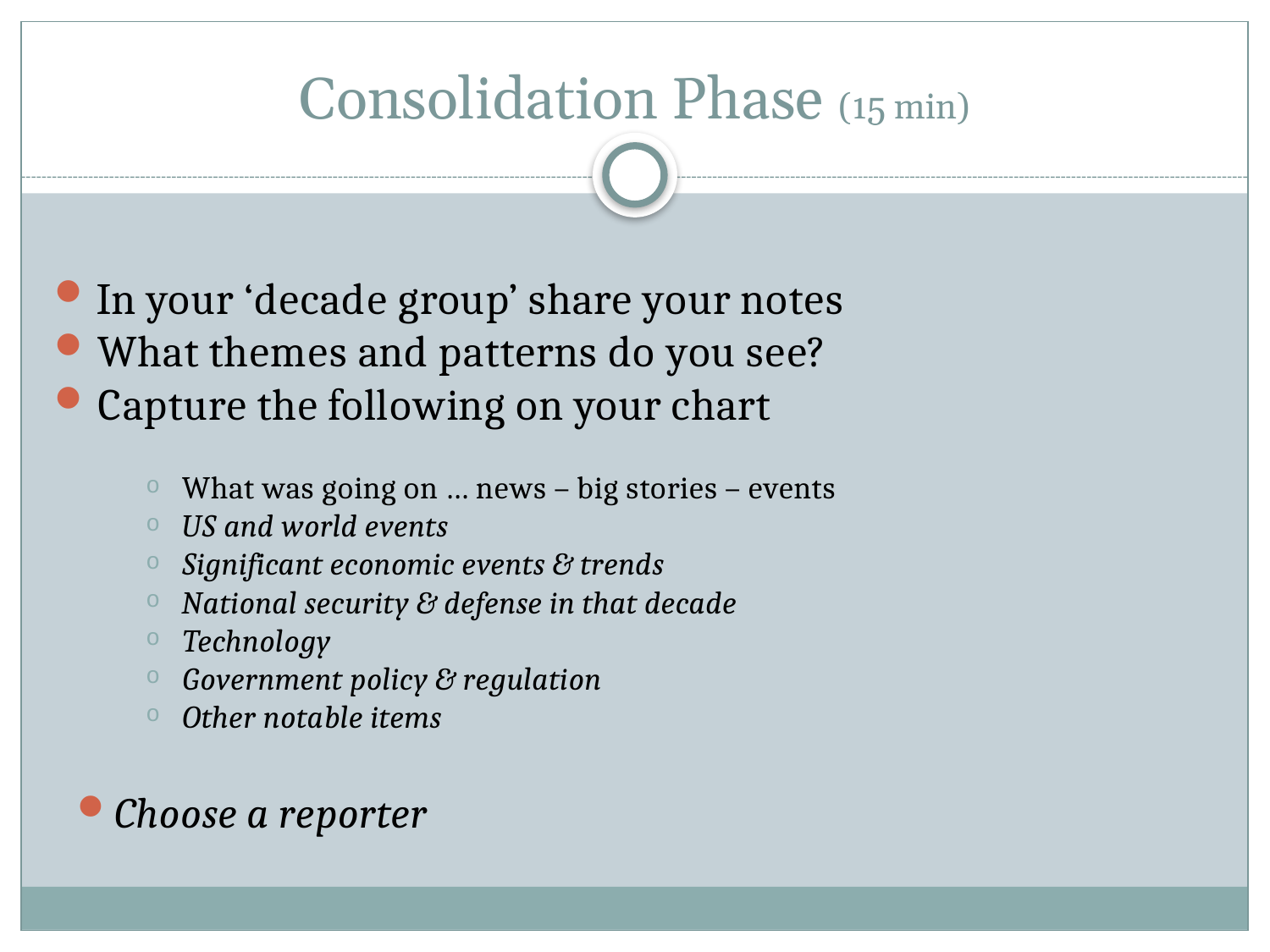

# Consolidation Phase (15 min)

In your ‘decade group’ share your notes
What themes and patterns do you see?
Capture the following on your chart

What was going on … news – big stories – events
US and world events
Significant economic events & trends
National security & defense in that decade
Technology
Government policy & regulation
Other notable items

Choose a reporter